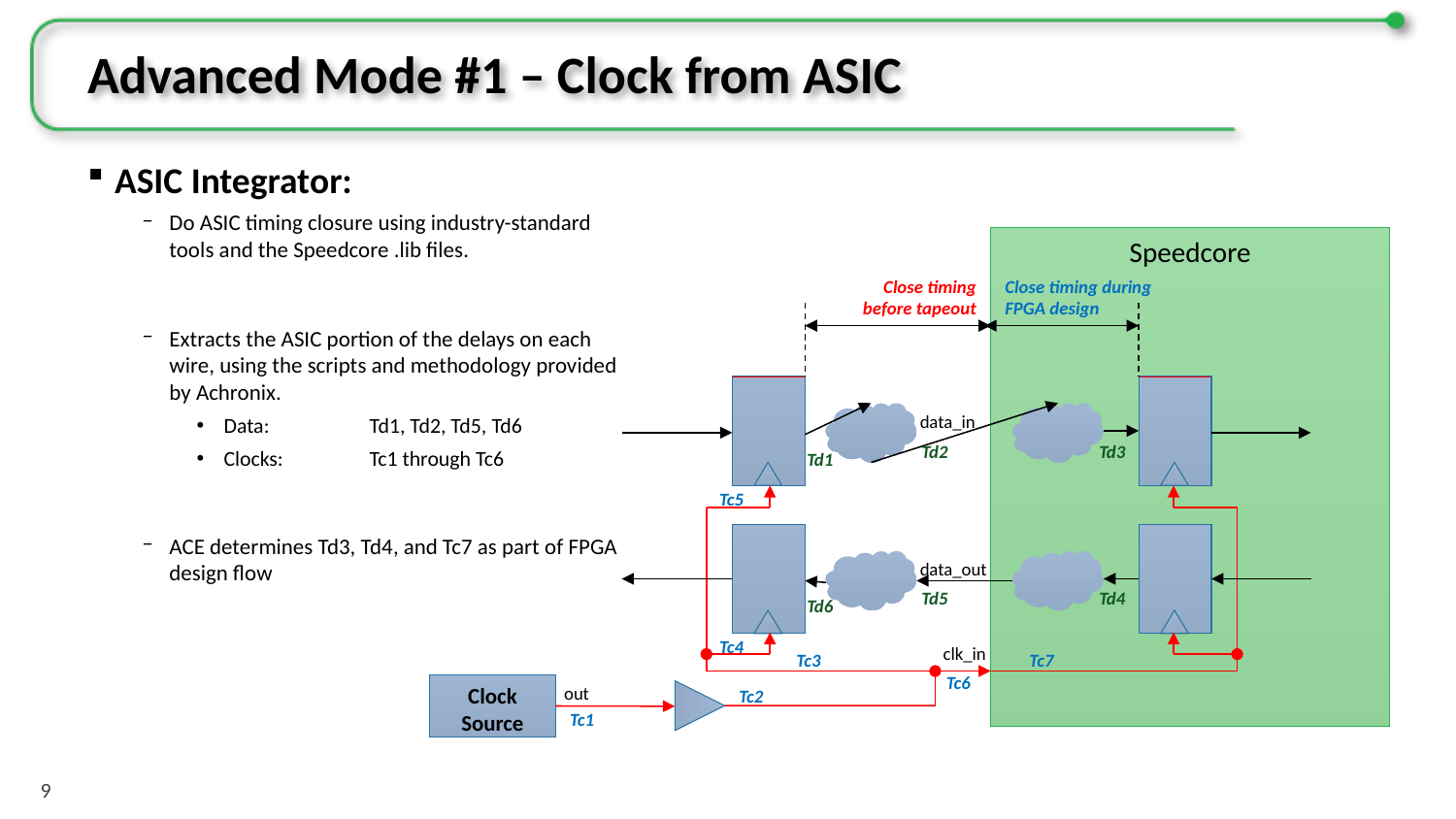

# Advanced Mode #1 – Clock from ASIC
ASIC Integrator:
Do ASIC timing closure using industry-standard tools and the Speedcore .lib files.

Extracts the ASIC portion of the delays on each wire, using the scripts and methodology provided by Achronix.
Data: 	Td1, Td2, Td5, Td6
Clocks:  	Tc1 through Tc6

ACE determines Td3, Td4, and Tc7 as part of FPGA design flow

Speedcore
Close timing before tapeout
Close timing during FPGA design

data_in

Td2
Td3
Td1
Tc5

data_out

Td5
Td4
Td6
Tc4
clk_in
Tc3
Tc7
Tc6
Clock Source
out
Tc2

Tc1

9